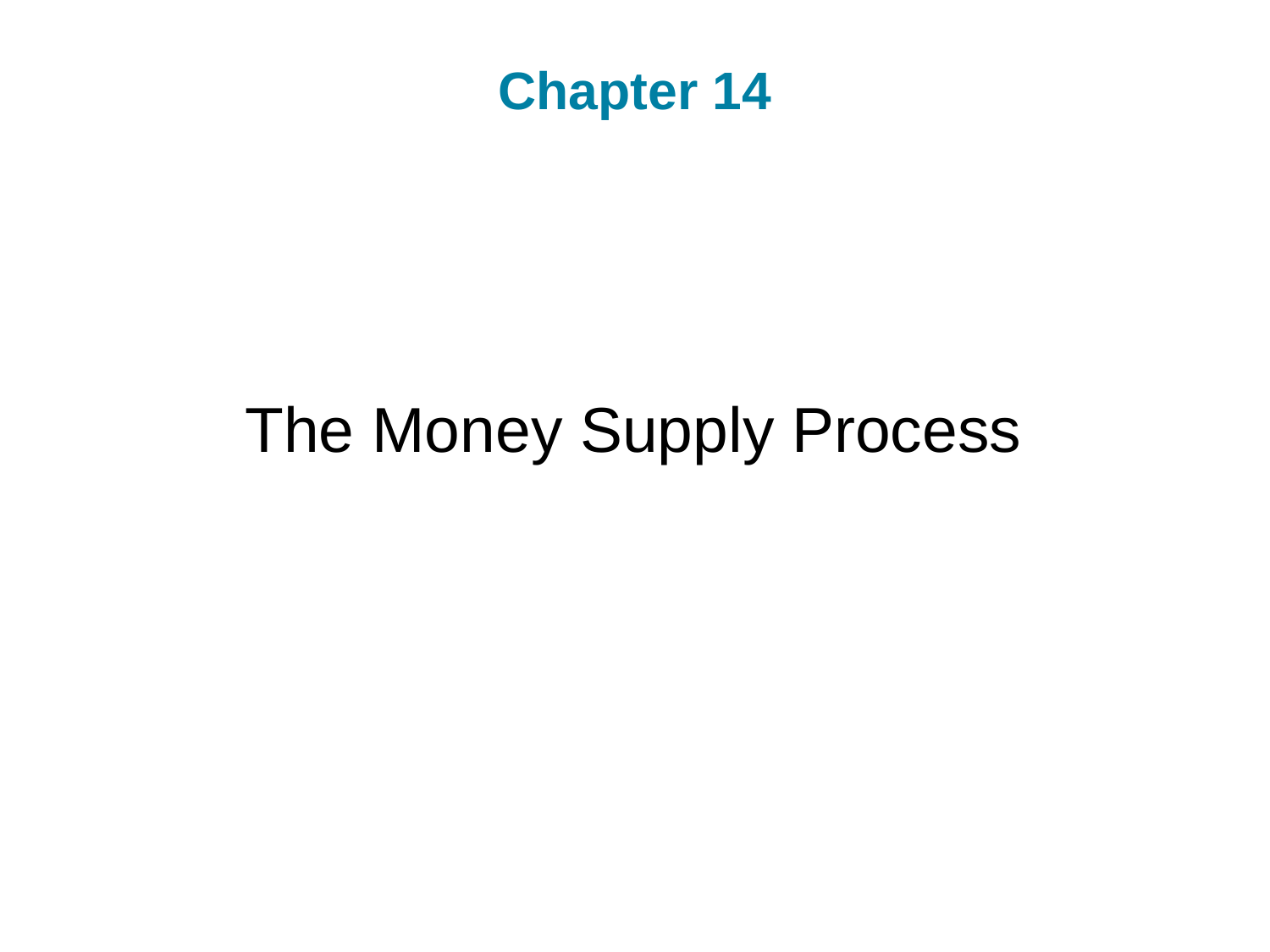

# Chapter 14
The Money Supply Process